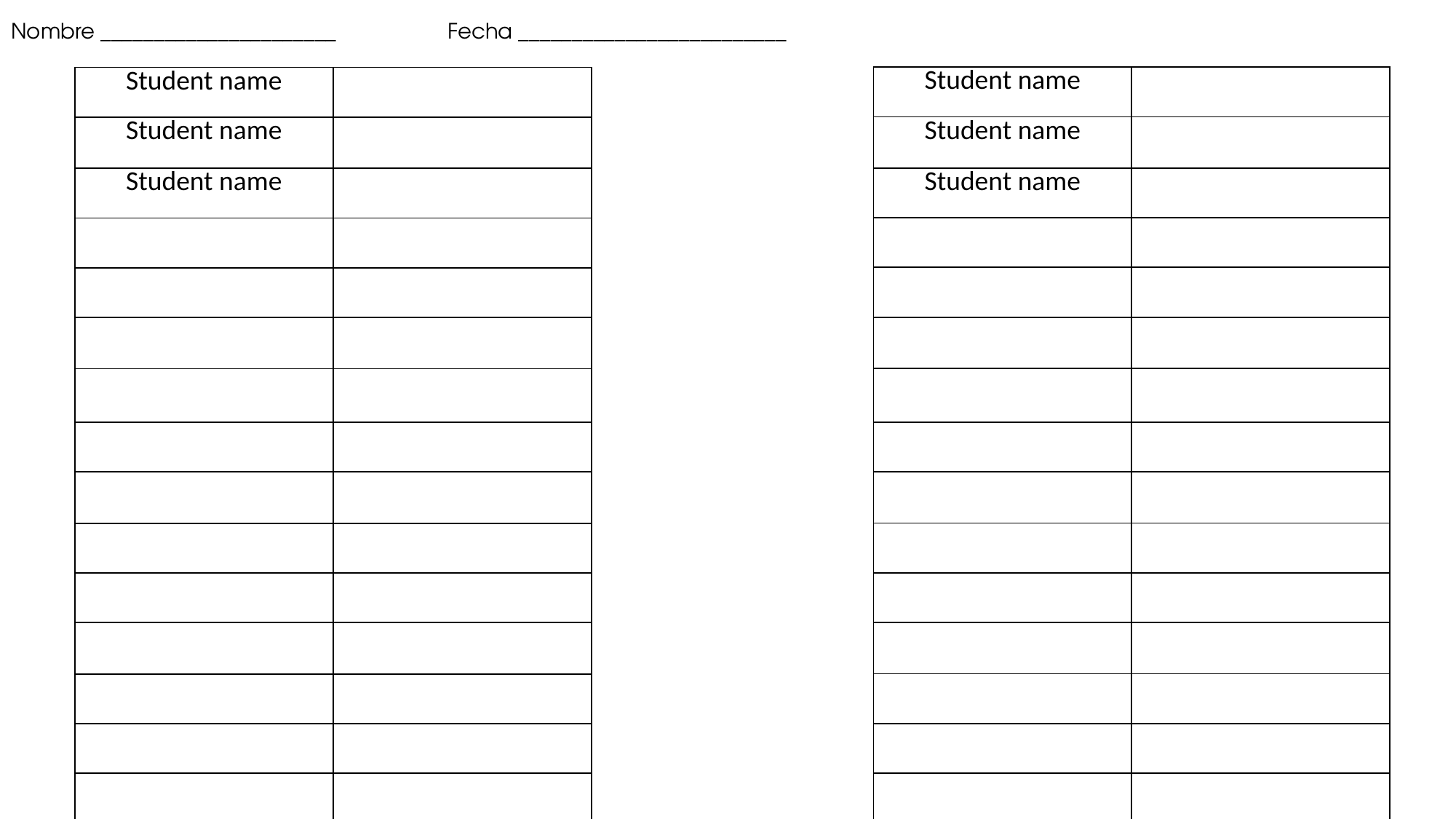

# Nombre ______________________ 	Fecha _________________________
| Student name |  |
| --- | --- |
| Student name |  |
| Student name |  |
|  |  |
|  |  |
|  |  |
|  |  |
|  |  |
|  |  |
|  |  |
|  |  |
|  |  |
|  |  |
|  |  |
|  |  |

| Student name |  |
| --- | --- |
| Student name |  |
| Student name |  |
|  |  |
|  |  |
|  |  |
|  |  |
|  |  |
|  |  |
|  |  |
|  |  |
|  |  |
|  |  |
|  |  |
|  |  |